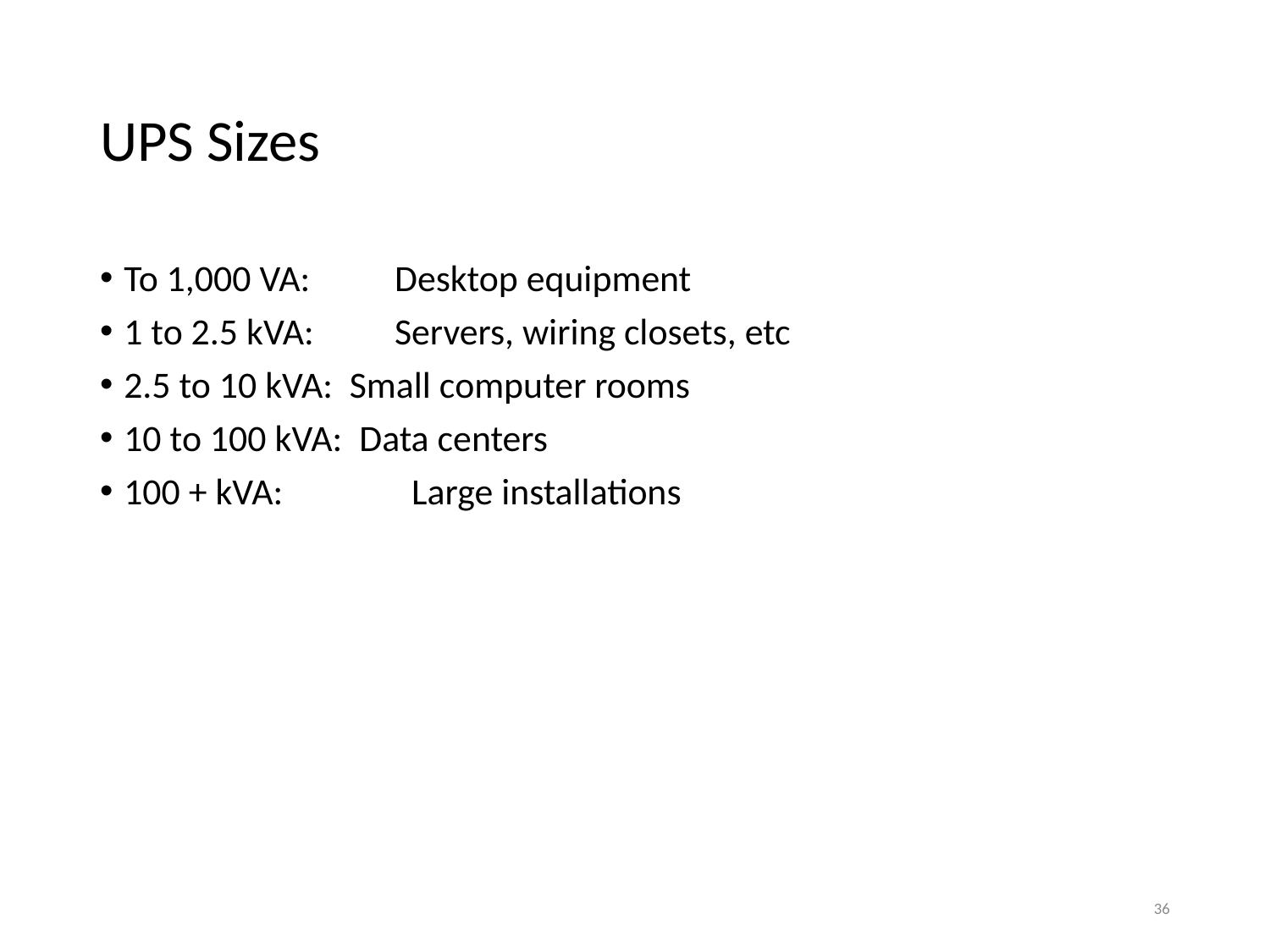

# UPS Sizes
To 1,000 VA:	  Desktop equipment
1 to 2.5 kVA:	  Servers, wiring closets, etc
2.5 to 10 kVA:  Small computer rooms
10 to 100 kVA:  Data centers
100 + kVA:	    Large installations
36